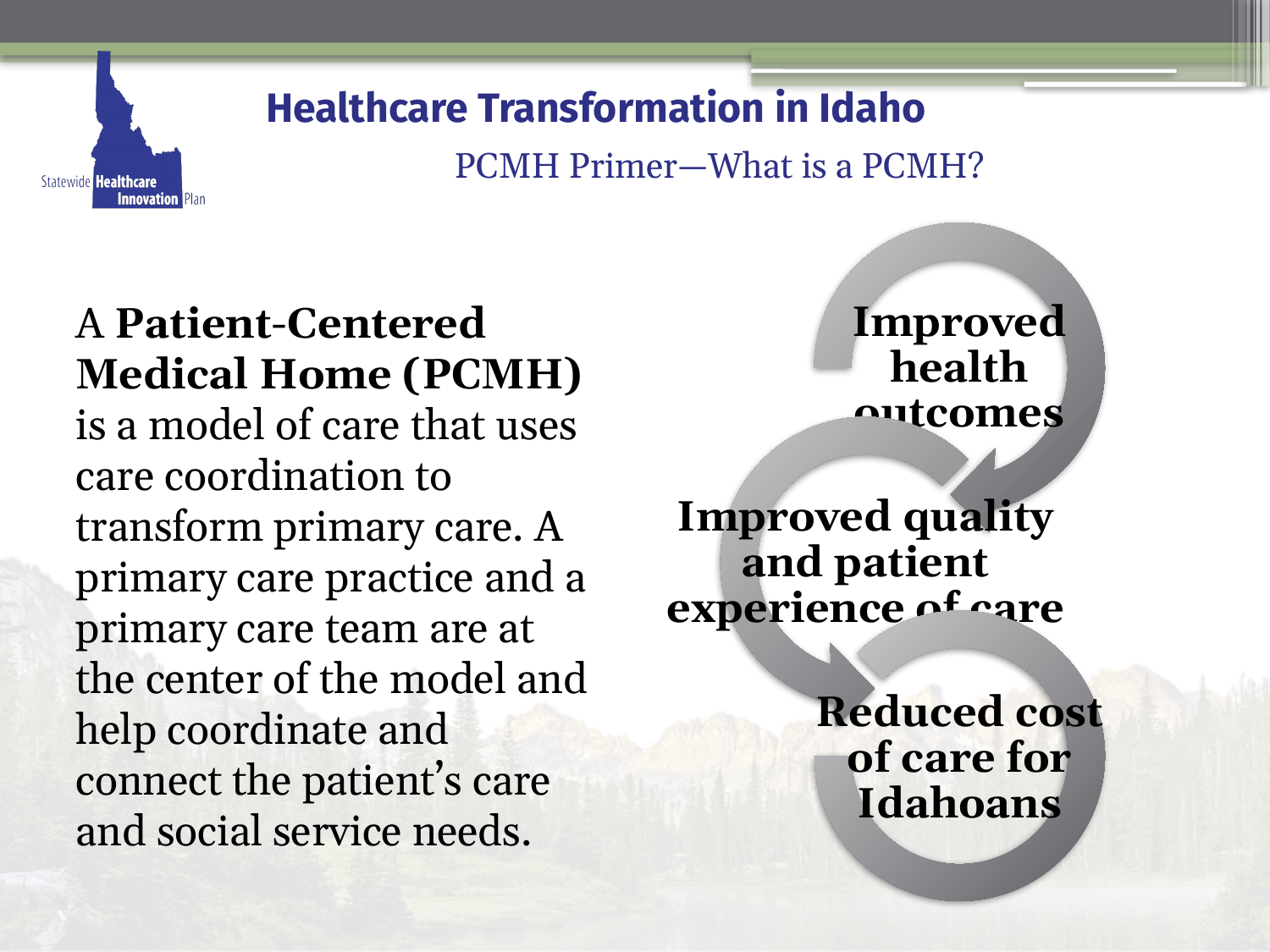

# Healthcare Transformation in Idaho
PCMH Primer—What is a PCMH?
Improved health outcomes
Improved quality and patient experience of care
Reduced cost of care for Idahoans
A Patient-Centered Medical Home (PCMH) is a model of care that uses care coordination to transform primary care. A primary care practice and a primary care team are at the center of the model and help coordinate and connect the patient’s care and social service needs.